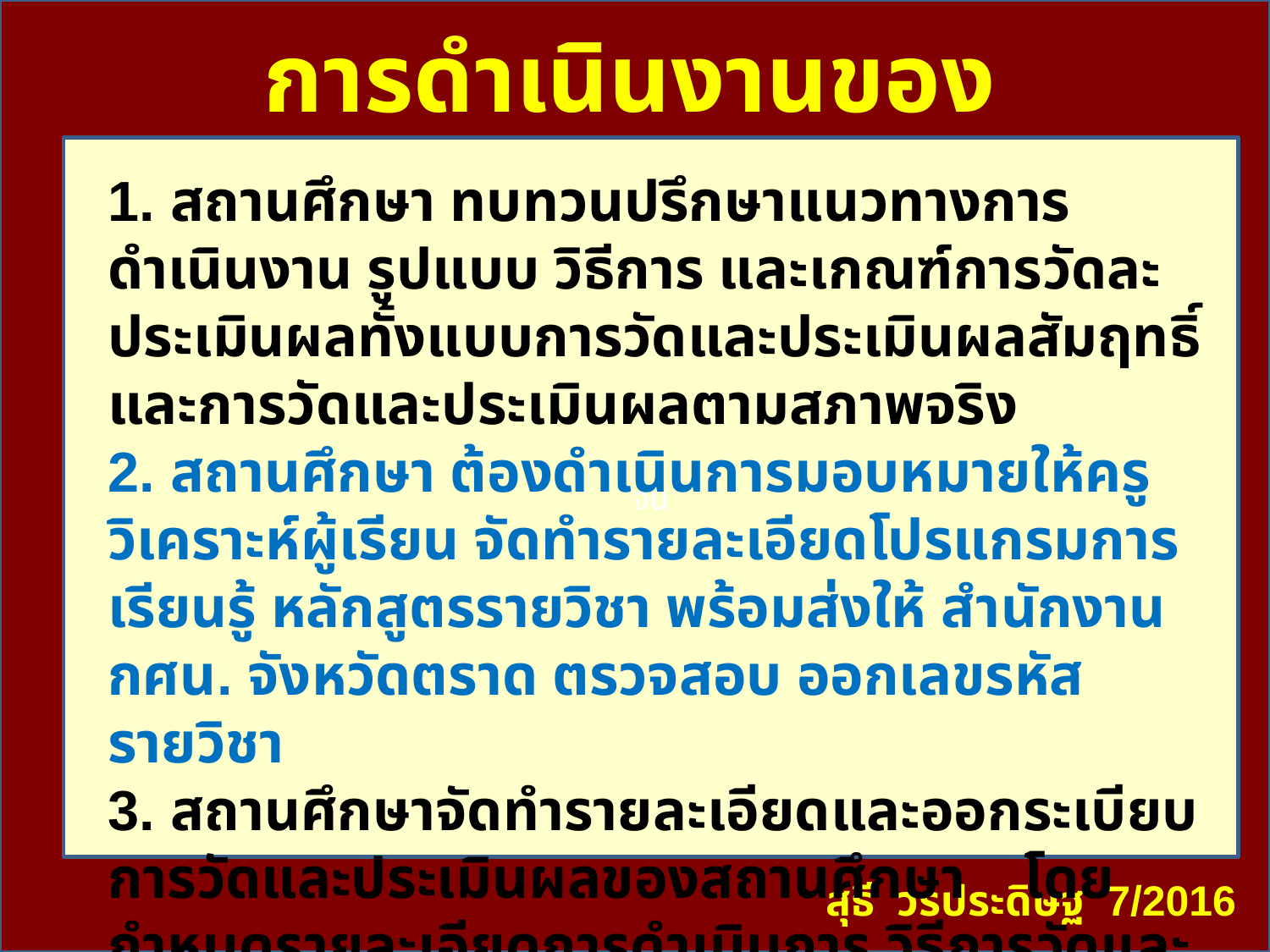

การดำเนินงานของสถานศึกษา
จน
1. สถานศึกษา ทบทวนปรึกษาแนวทางการดำเนินงาน รูปแบบ วิธีการ และเกณฑ์การวัดละประเมินผลทั้งแบบการวัดและประเมินผลสัมฤทธิ์ และการวัดและประเมินผลตามสภาพจริง
2. สถานศึกษา ต้องดำเนินการมอบหมายให้ครู วิเคราะห์ผู้เรียน จัดทำรายละเอียดโปรแกรมการเรียนรู้ หลักสูตรรายวิชา พร้อมส่งให้ สำนักงาน กศน. จังหวัดตราด ตรวจสอบ ออกเลขรหัสรายวิชา
3. สถานศึกษาจัดทำรายละเอียดและออกระเบียบการวัดและประเมินผลของสถานศึกษา    โดยกำหนดรายละเอียดการดำเนินการ วิธีการวัดและประเมินผล พร้อมเกณฑ์การผ่านให้ชัดเจน ไม่ว่าจะดำเนินการวัดและประเมินผลด้วยวิธีการใด
สุธี  วรประดิษฐ  7/2016